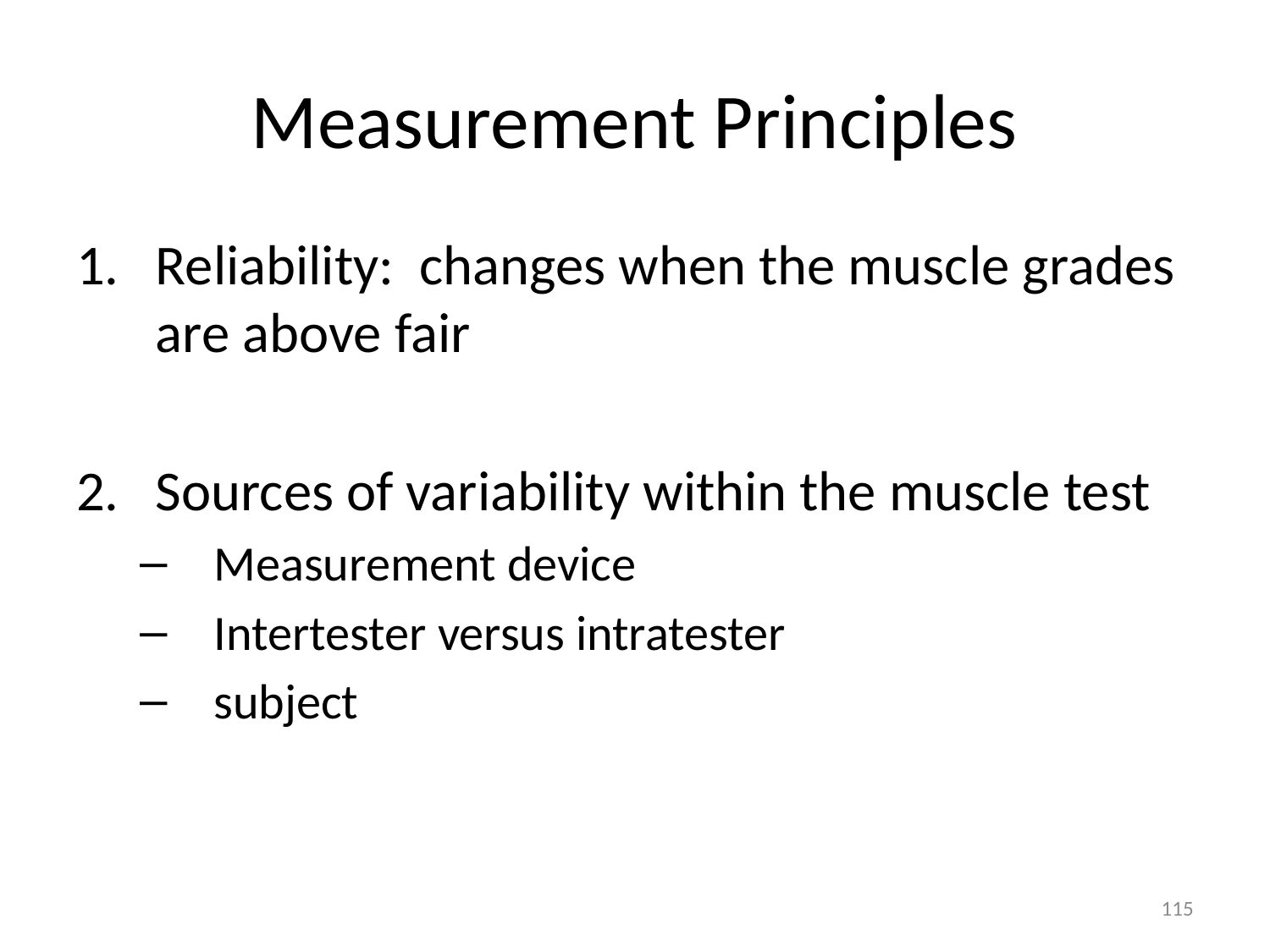

# Measurement Principles
Reliability:  changes when the muscle grades are above fair

Sources of variability within the muscle test
Measurement device
Intertester versus intratester
subject
115